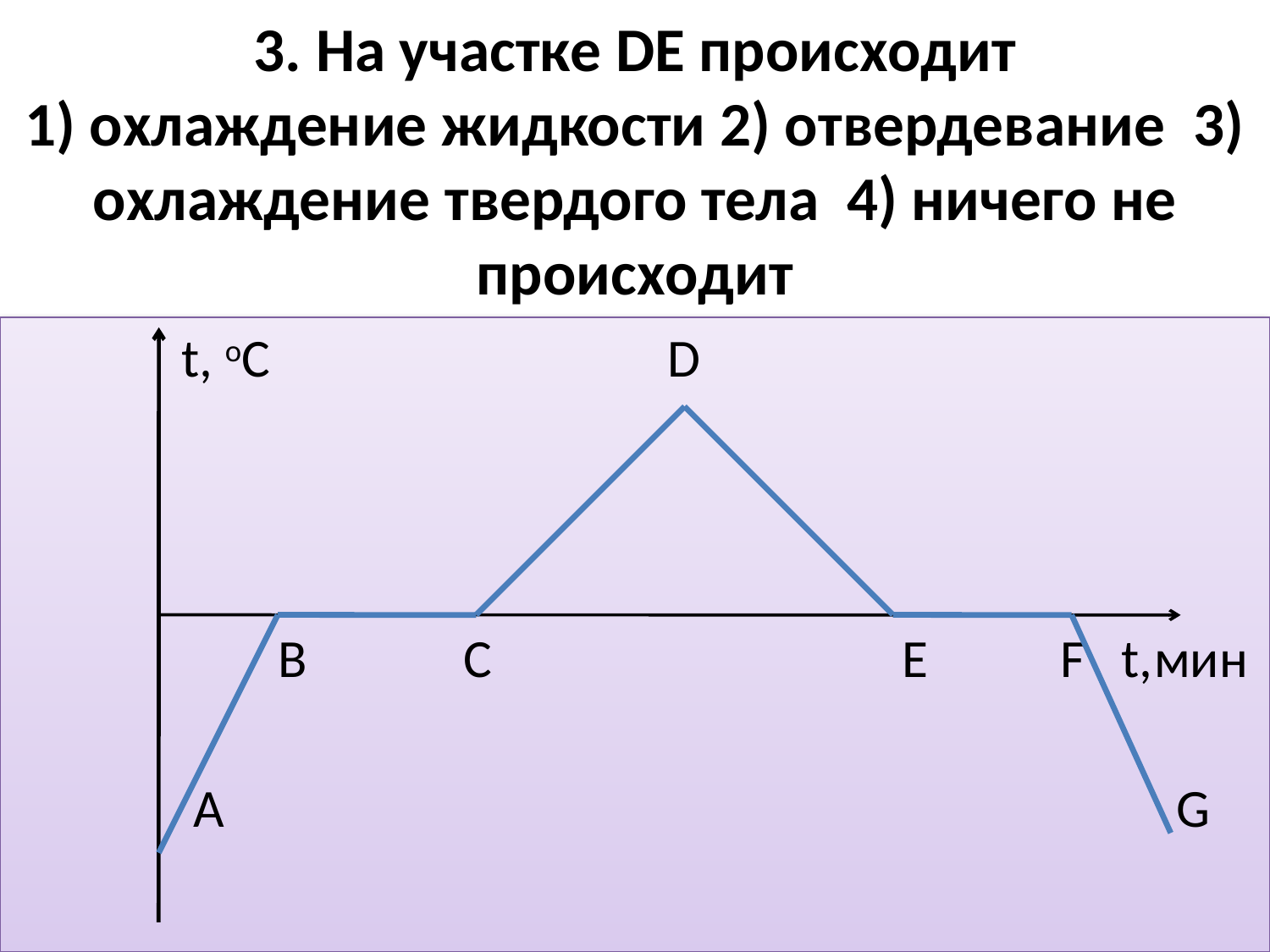

# 3. На участке DE происходит 1) охлаждение жидкости 2) отвердевание  3) охлаждение твердого тела  4) ничего не происходит
              t, оС                                 D

                      B             C                                  E           F   t,мин

               A                                                                               G